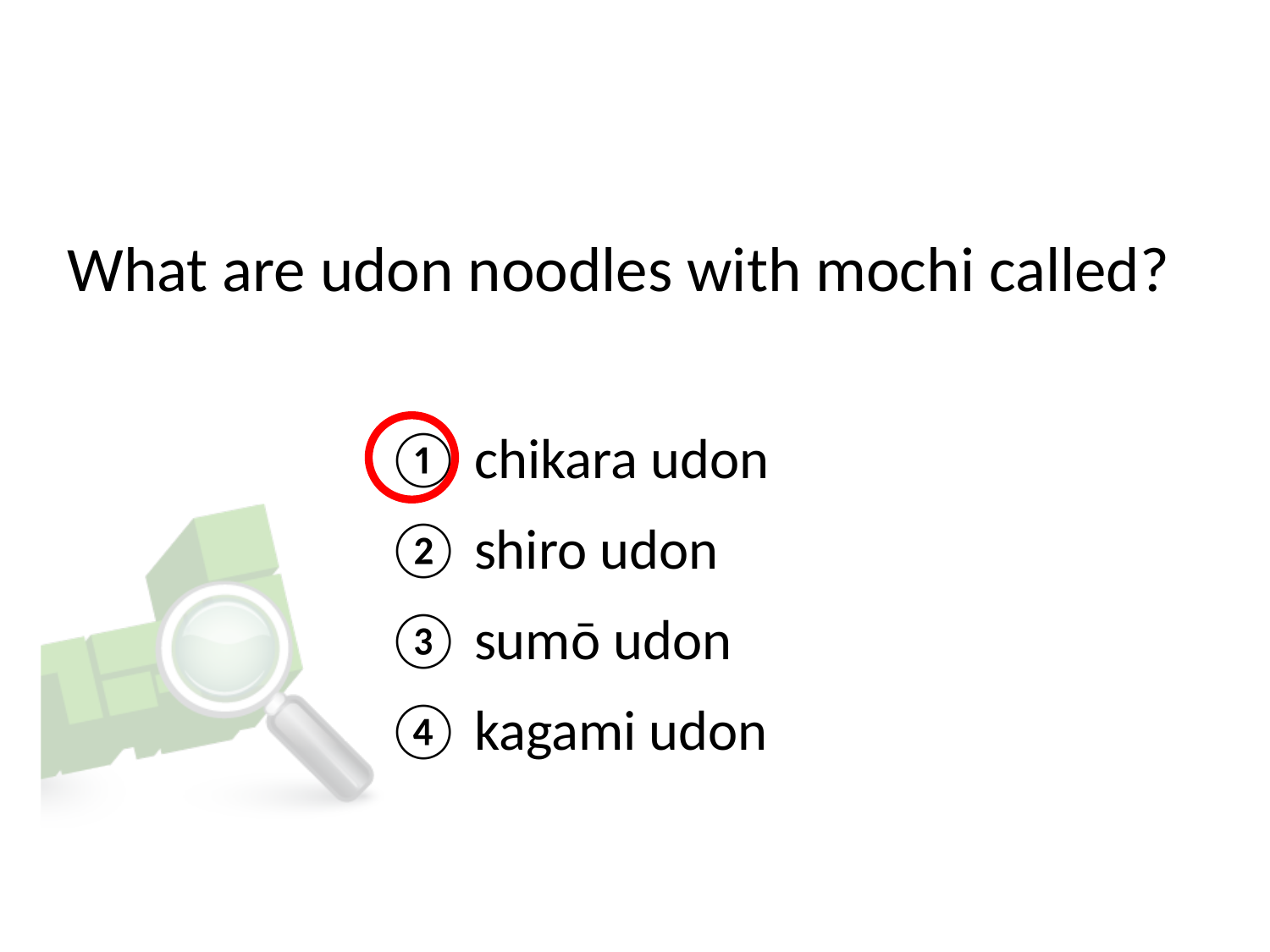

# What are udon noodles with mochi called?

① chikara udon
② shiro udon
③ sumō udon
④ kagami udon